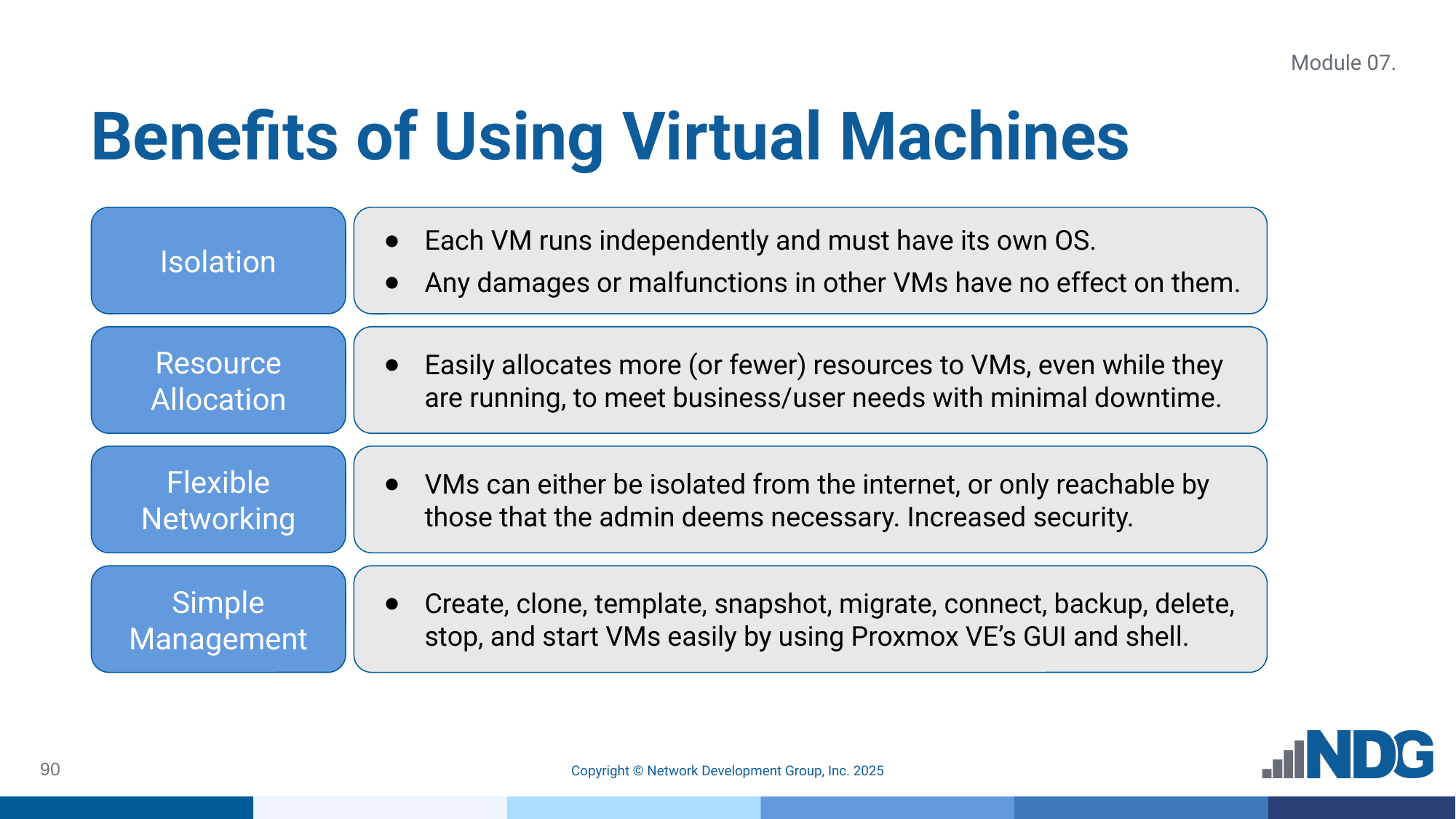

Module 07.
# Benefits of Using Virtual Machines
Isolation
Each VM runs independently and must have its own OS.
Any damages or malfunctions in other VMs have no effect on them.
Resource Allocation
Easily allocates more (or fewer) resources to VMs, even while they are running, to meet business/user needs with minimal downtime.
Flexible Networking
VMs can either be isolated from the internet, or only reachable by those that the admin deems necessary. Increased security.
Simple Management
Create, clone, template, snapshot, migrate, connect, backup, delete, stop, and start VMs easily by using Proxmox VE’s GUI and shell.